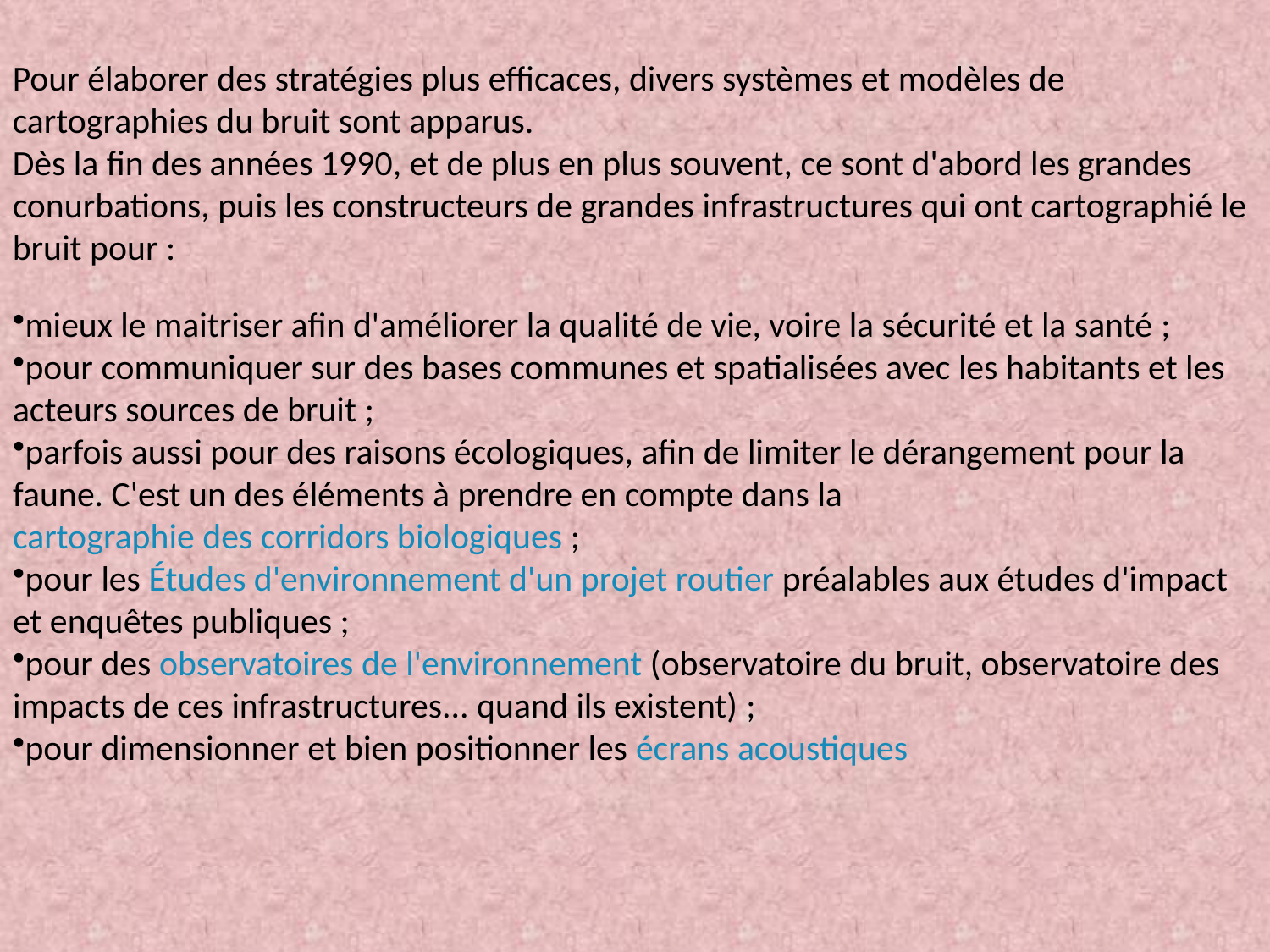

mieux le maitriser afin d'améliorer la qualité de vie, voire la sécurité et la santé ;
pour communiquer sur des bases communes et spatialisées avec les habitants et les acteurs sources de bruit ;
parfois aussi pour des raisons écologiques, afin de limiter le dérangement pour la faune. C'est un des éléments à prendre en compte dans la cartographie des corridors biologiques ;
pour les Études d'environnement d'un projet routier préalables aux études d'impact et enquêtes publiques ;
pour des observatoires de l'environnement (observatoire du bruit, observatoire des impacts de ces infrastructures... quand ils existent) ;
pour dimensionner et bien positionner les écrans acoustiques

Pour élaborer des stratégies plus efficaces, divers systèmes et modèles de cartographies du bruit sont apparus.
Dès la fin des années 1990, et de plus en plus souvent, ce sont d'abord les grandes conurbations, puis les constructeurs de grandes infrastructures qui ont cartographié le bruit pour :